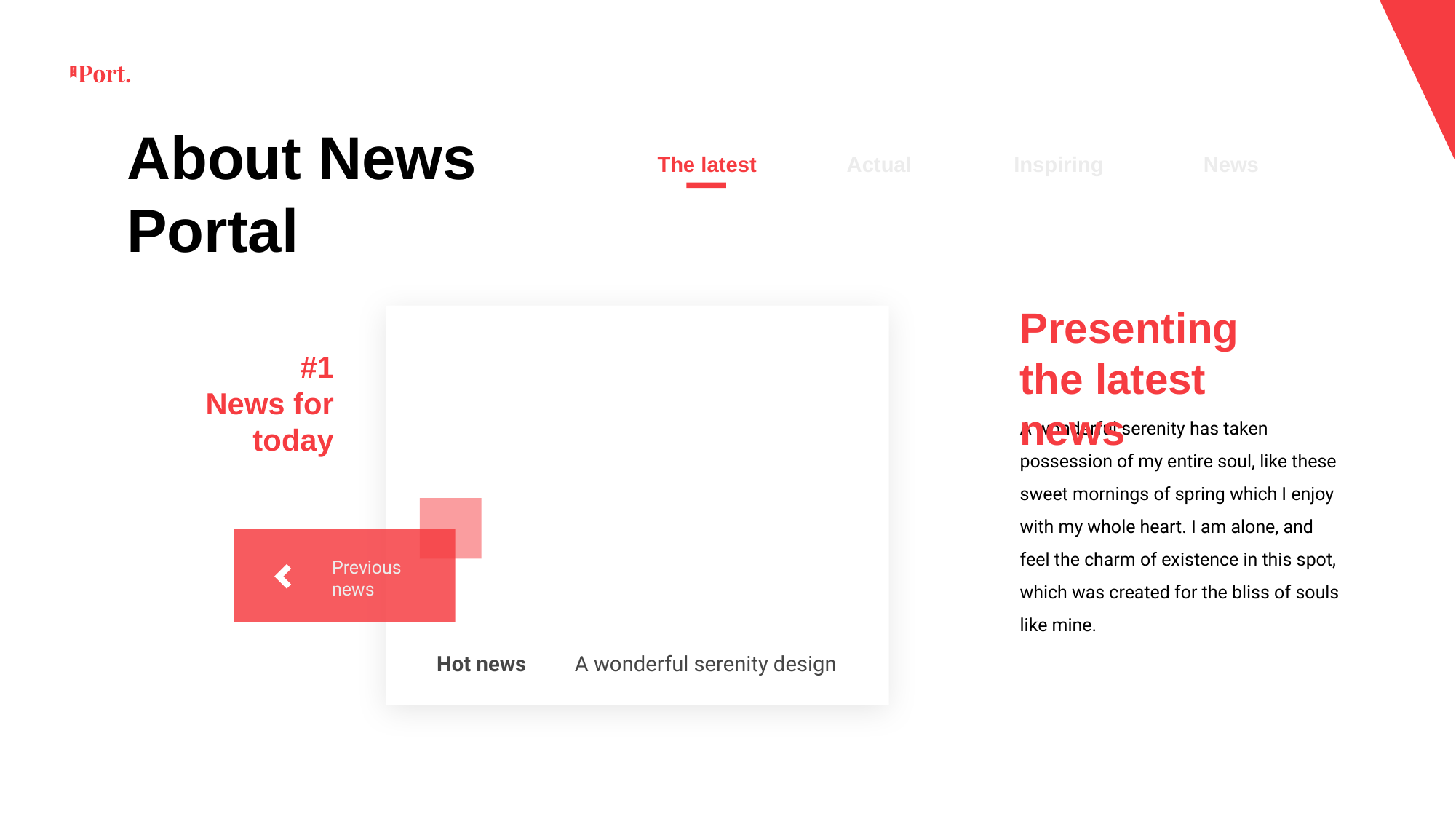

About News
Portal
The latest
Actual
Inspiring
News

Presenting the latest news

#1
 News for today
A wonderful serenity has taken possession of my entire soul, like these sweet mornings of spring which I enjoy with my whole heart. I am alone, and feel the charm of existence in this spot, which was created for the bliss of souls like mine.

Previous news

Hot news
A wonderful serenity design